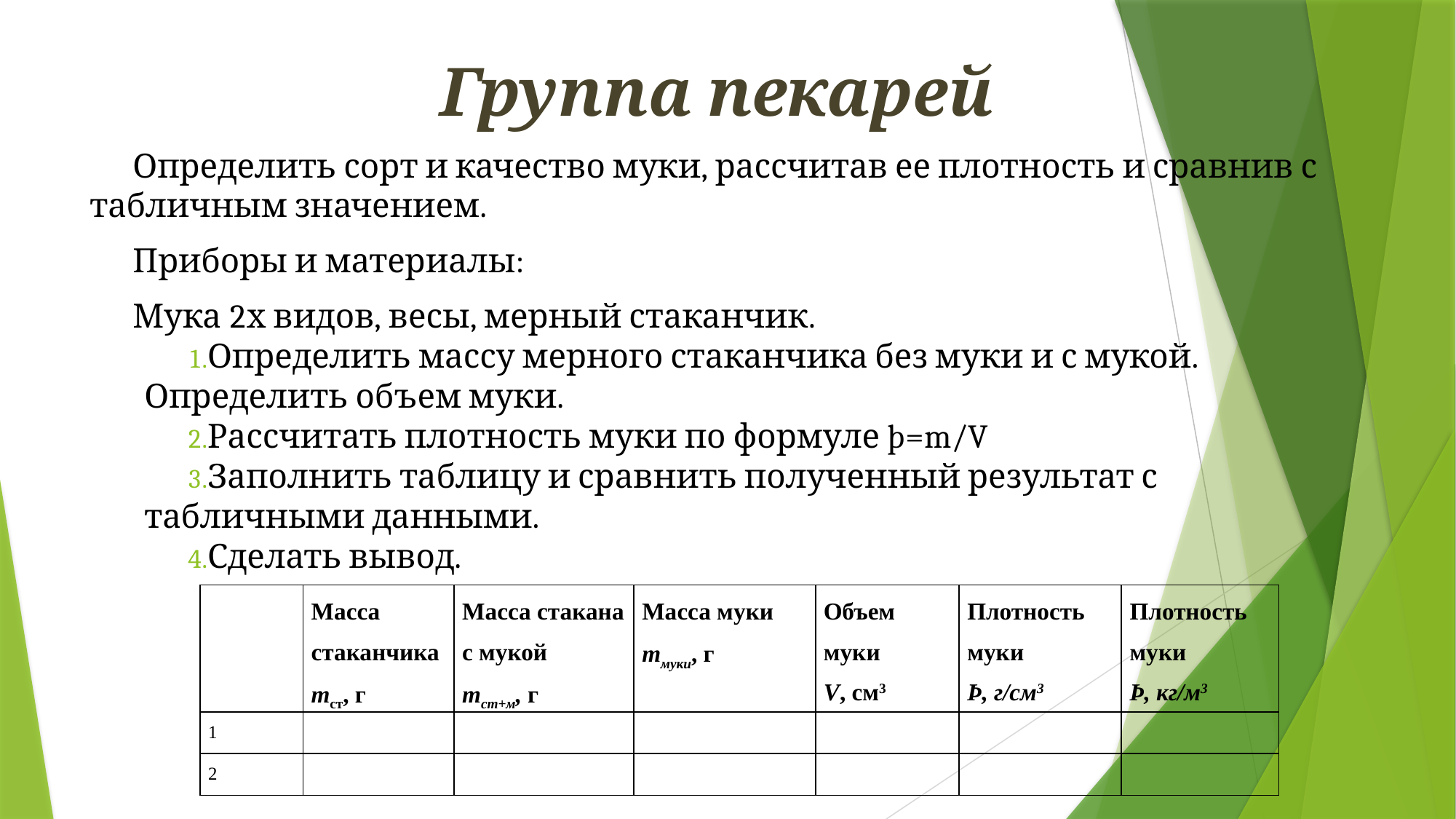

Группа пекарей
Определить сорт и качество муки, рассчитав ее плотность и сравнив с табличным значением.
Приборы и материалы:
Мука 2х видов, весы, мерный стаканчик.
Определить массу мерного стаканчика без муки и с мукой. Определить объем муки.
Рассчитать плотность муки по формуле þ=m/V
Заполнить таблицу и сравнить полученный результат с табличными данными.
Сделать вывод.

|  | Масса стаканчика mст, г | Масса стакана с мукой mст+м, г | Масса муки mмуки, г | Объем муки V, см3 | Плотность муки Þ, г/см3 | Плотность муки Þ, кг/м3 |
| --- | --- | --- | --- | --- | --- | --- |
| 1 |  |  |  |  |  |  |
| 2 |  |  |  |  |  |  |